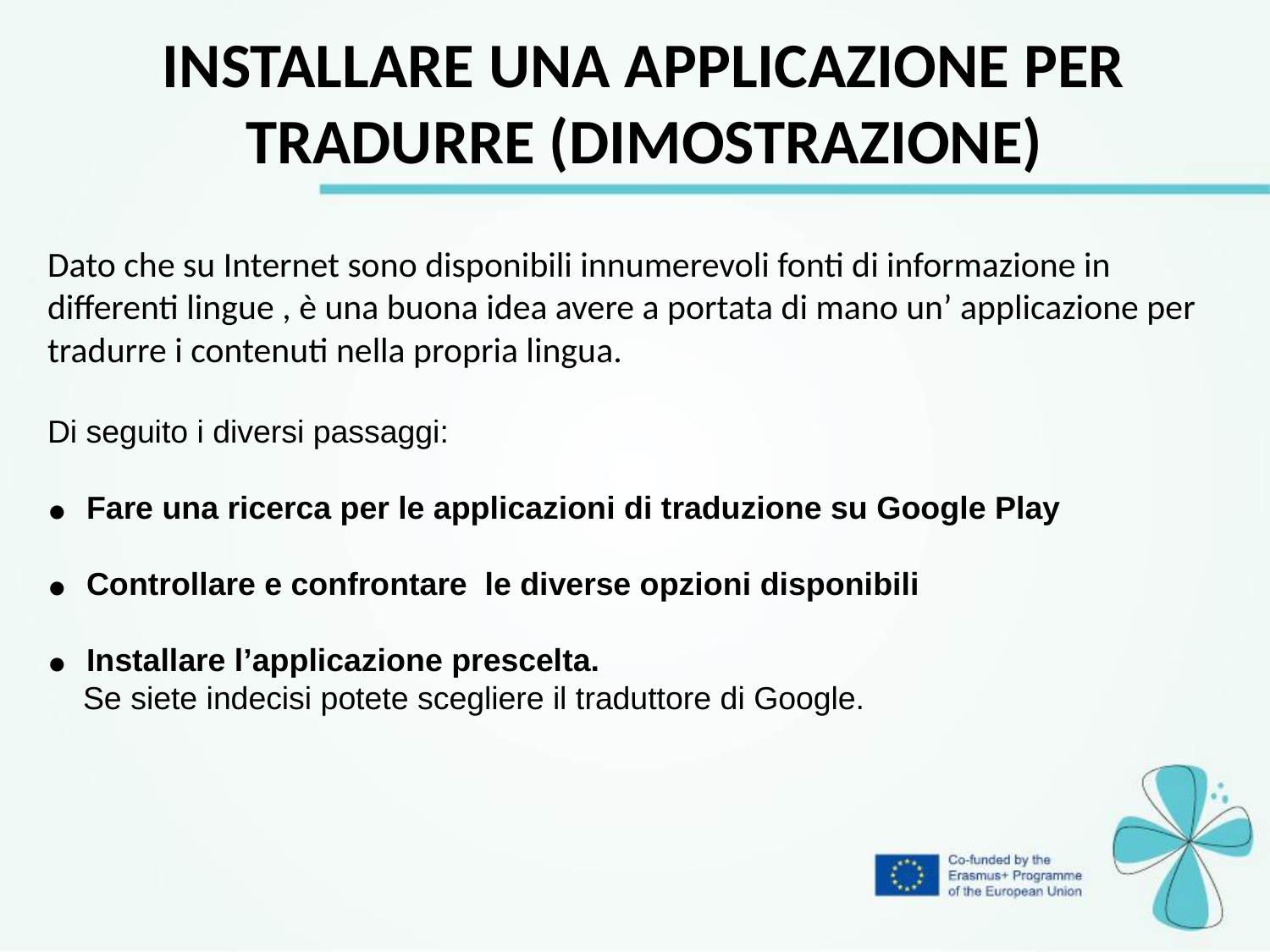

Installare una applicazione per tradurre (dimostrazione)
Dato che su Internet sono disponibili innumerevoli fonti di informazione in differenti lingue , è una buona idea avere a portata di mano un’ applicazione per tradurre i contenuti nella propria lingua.

Di seguito i diversi passaggi:

 Fare una ricerca per le applicazioni di traduzione su Google Play
 Controllare e confrontare  le diverse opzioni disponibili
 Installare l’applicazione prescelta.
    Se siete indecisi potete scegliere il traduttore di Google.